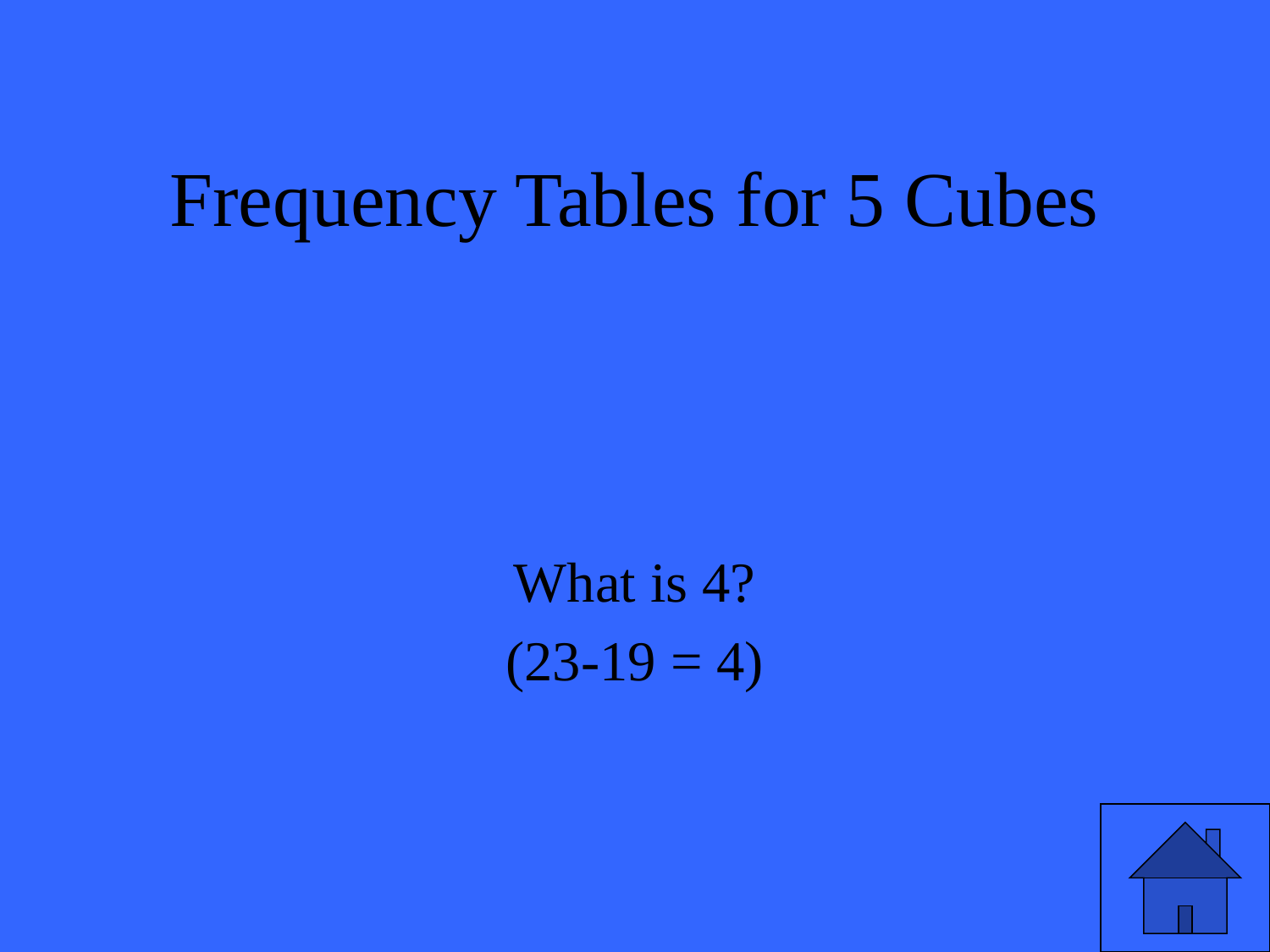

# Frequency Tables for 5 Cubes
What is 4?
(23-19 = 4)